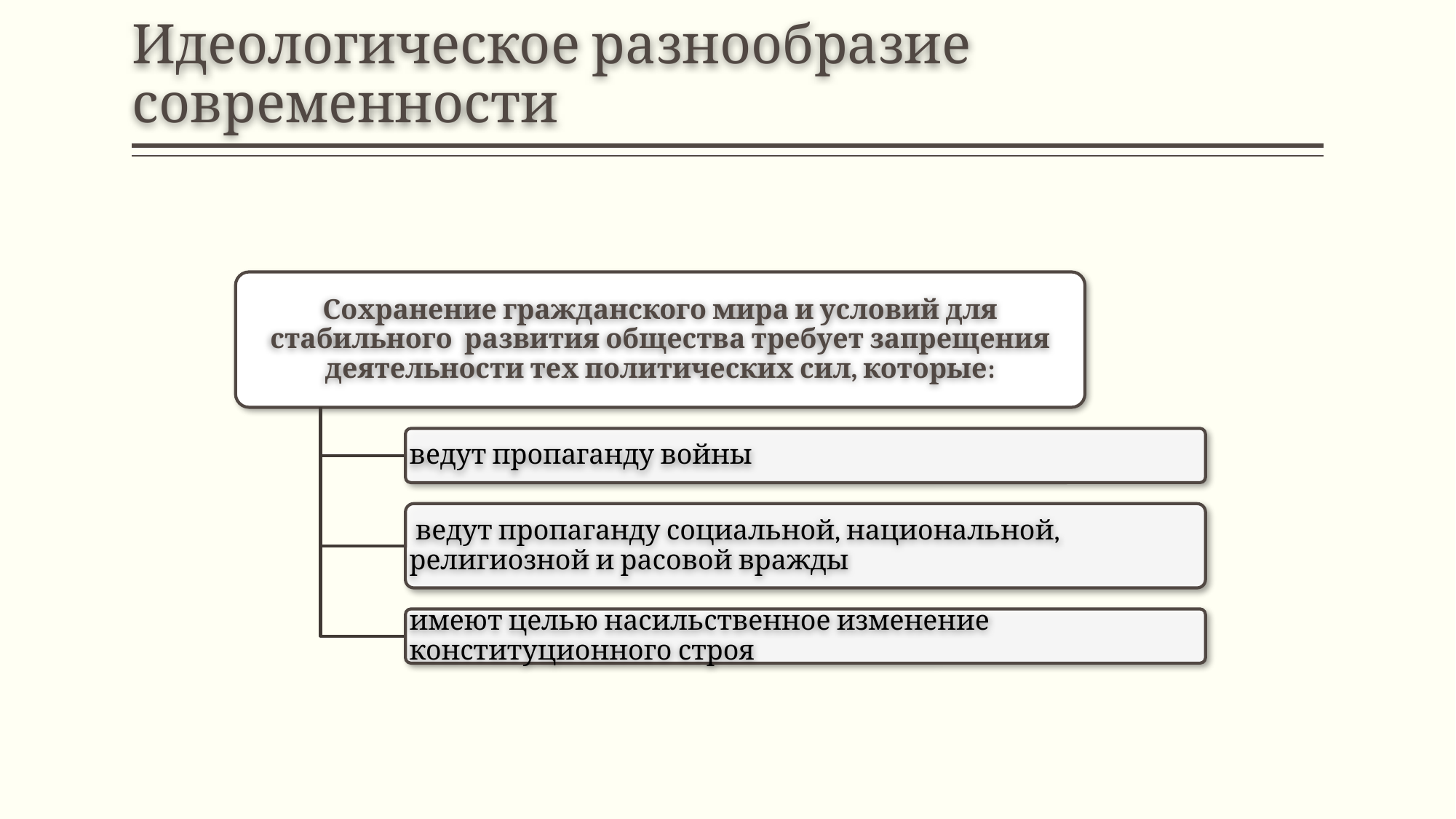

# Идеологическое разнообразие современности

Сохранение гражданского мира и условий для стабильного  развития общества требует запрещения деятельности тех политических сил, которые:

ведут пропаганду войны

 ведут пропаганду социальной, национальной, религиозной и расовой вражды

имеют целью насильственное изменение конституционного строя